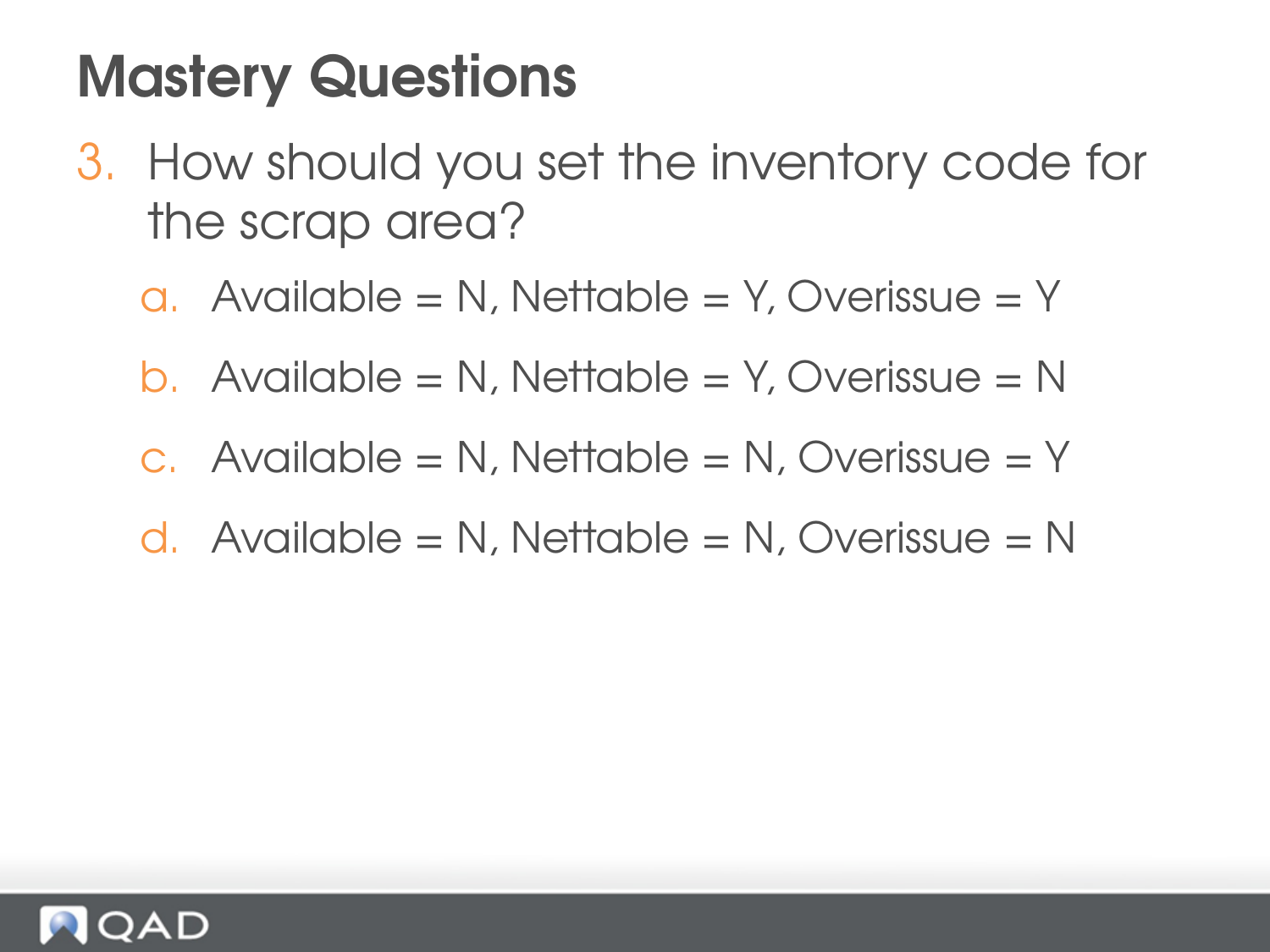

# Mastery Questions
How should you set the inventory code for the scrap area?
Available = N, Nettable = Y, Overissue = Y
Available = N, Nettable = Y, Overissue = N
Available = N, Nettable = N, Overissue = Y
Available = N, Nettable = N, Overissue = N